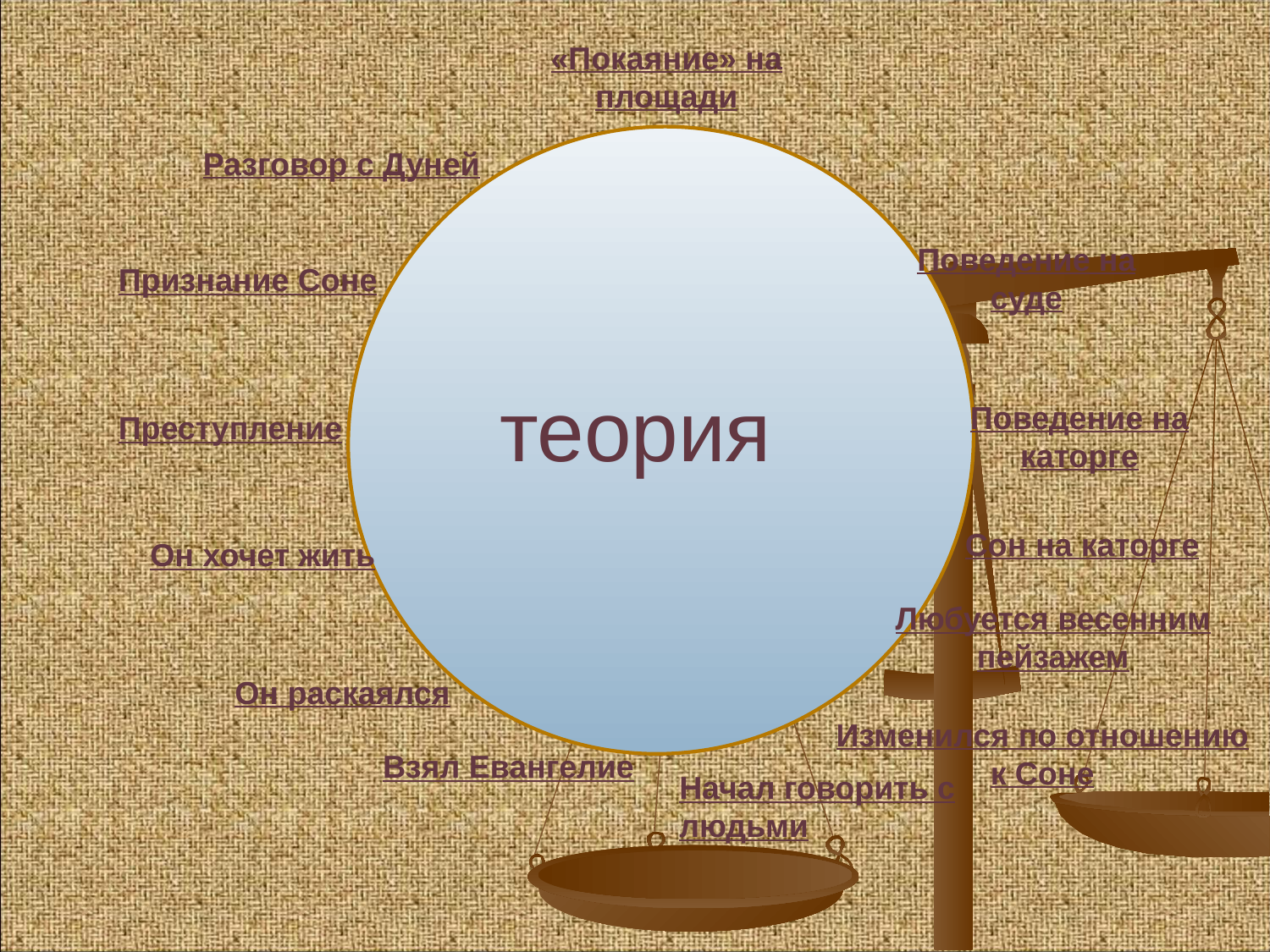

«Покаяние» на площади

Разговор с Дуней
Поведение на суде
Признание Соне
теория
Поведение на каторге
Преступление
Сон на каторге
Он хочет жить
Любуется весенним пейзажем
Он раскаялся
Изменился по отношению к Соне
Взял Евангелие
Начал говорить с людьми